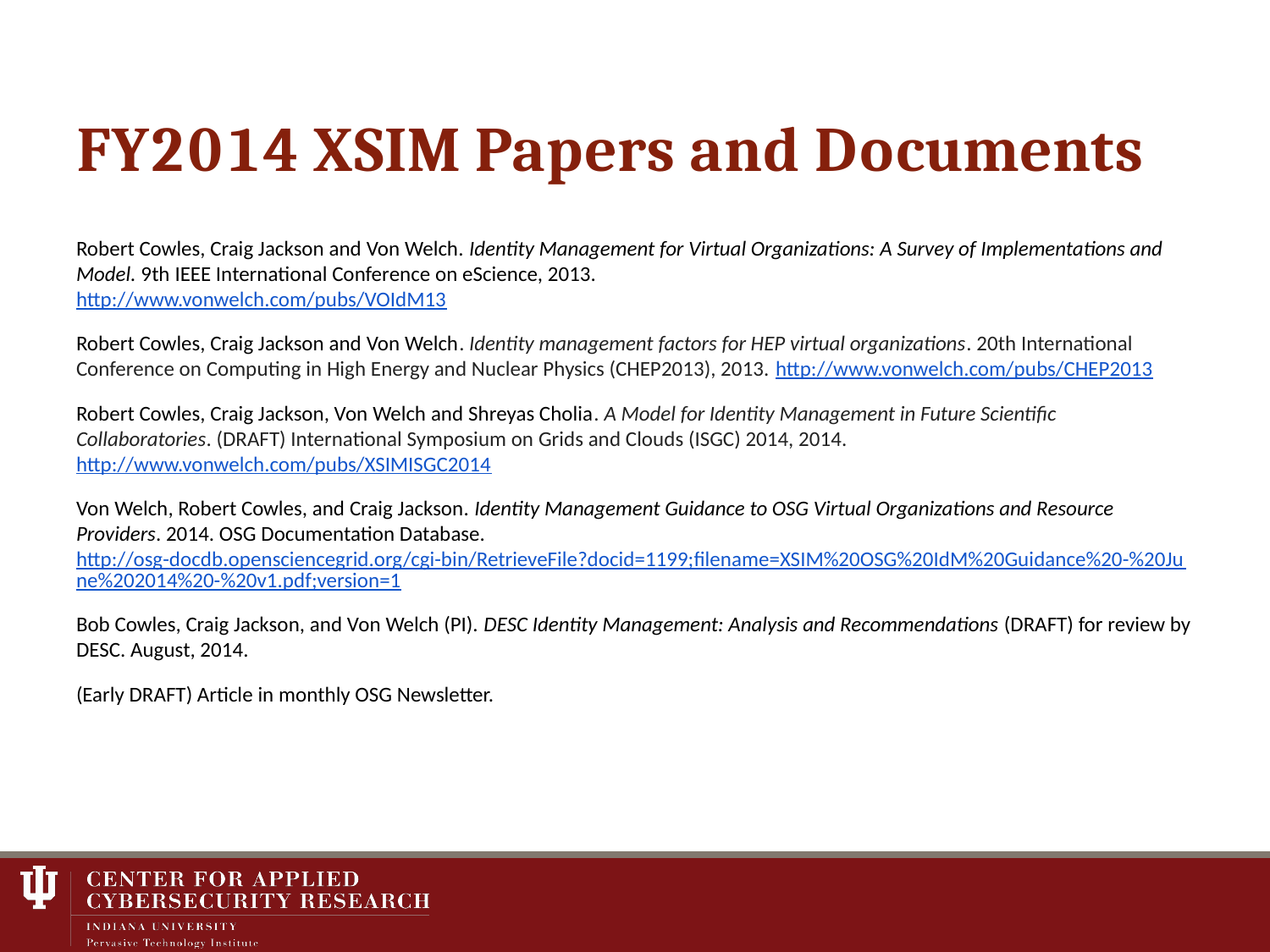

# FY2014 XSIM Papers and Documents
Robert Cowles, Craig Jackson and Von Welch. Identity Management for Virtual Organizations: A Survey of Implementations and Model. 9th IEEE International Conference on eScience, 2013.
http://www.vonwelch.com/pubs/VOIdM13

Robert Cowles, Craig Jackson and Von Welch. Identity management factors for HEP virtual organizations. 20th International Conference on Computing in High Energy and Nuclear Physics (CHEP2013), 2013. http://www.vonwelch.com/pubs/CHEP2013

Robert Cowles, Craig Jackson, Von Welch and Shreyas Cholia. A Model for Identity Management in Future Scientific Collaboratories. (DRAFT) International Symposium on Grids and Clouds (ISGC) 2014, 2014. http://www.vonwelch.com/pubs/XSIMISGC2014

Von Welch, Robert Cowles, and Craig Jackson. Identity Management Guidance to OSG Virtual Organizations and Resource Providers. 2014. OSG Documentation Database. http://osg-docdb.opensciencegrid.org/cgi-bin/RetrieveFile?docid=1199;filename=XSIM%20OSG%20IdM%20Guidance%20-%20June%202014%20-%20v1.pdf;version=1

Bob Cowles, Craig Jackson, and Von Welch (PI). DESC Identity Management: Analysis and Recommendations (DRAFT) for review by DESC. August, 2014.

(Early DRAFT) Article in monthly OSG Newsletter.